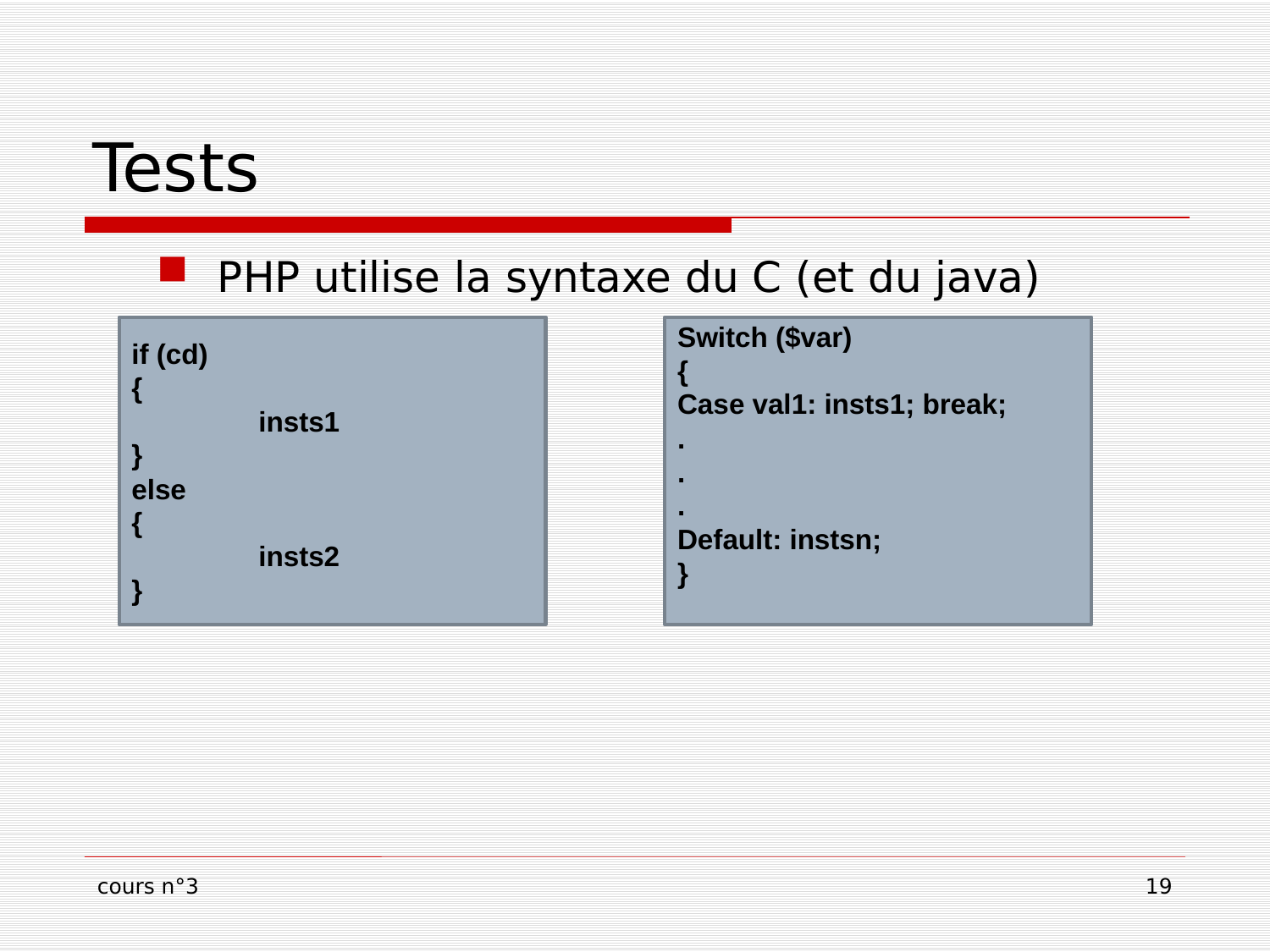

# Tests
PHP utilise la syntaxe du C (et du java)‏

if (cd)
{
	insts1
}
else
{
	insts2
}
Switch ($var)
{
Case val1: insts1; break;
.
.
.
Default: instsn;
}

cours n°3
19